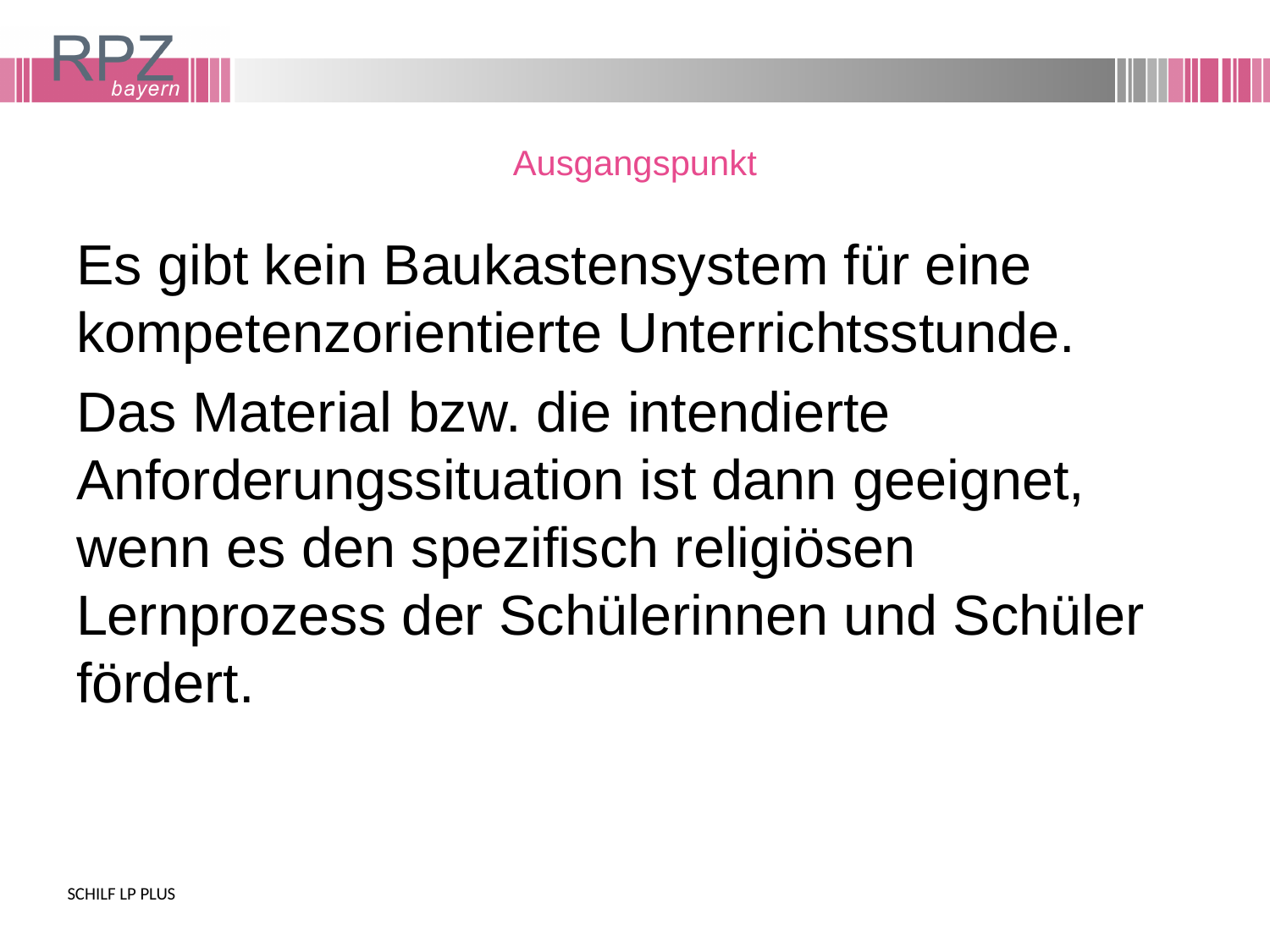

# Ausgangspunkt
Es gibt kein Baukastensystem für eine kompetenzorientierte Unterrichtsstunde.
Das Material bzw. die intendierte Anforderungssituation ist dann geeignet, wenn es den spezifisch religiösen Lernprozess der Schülerinnen und Schüler fördert.